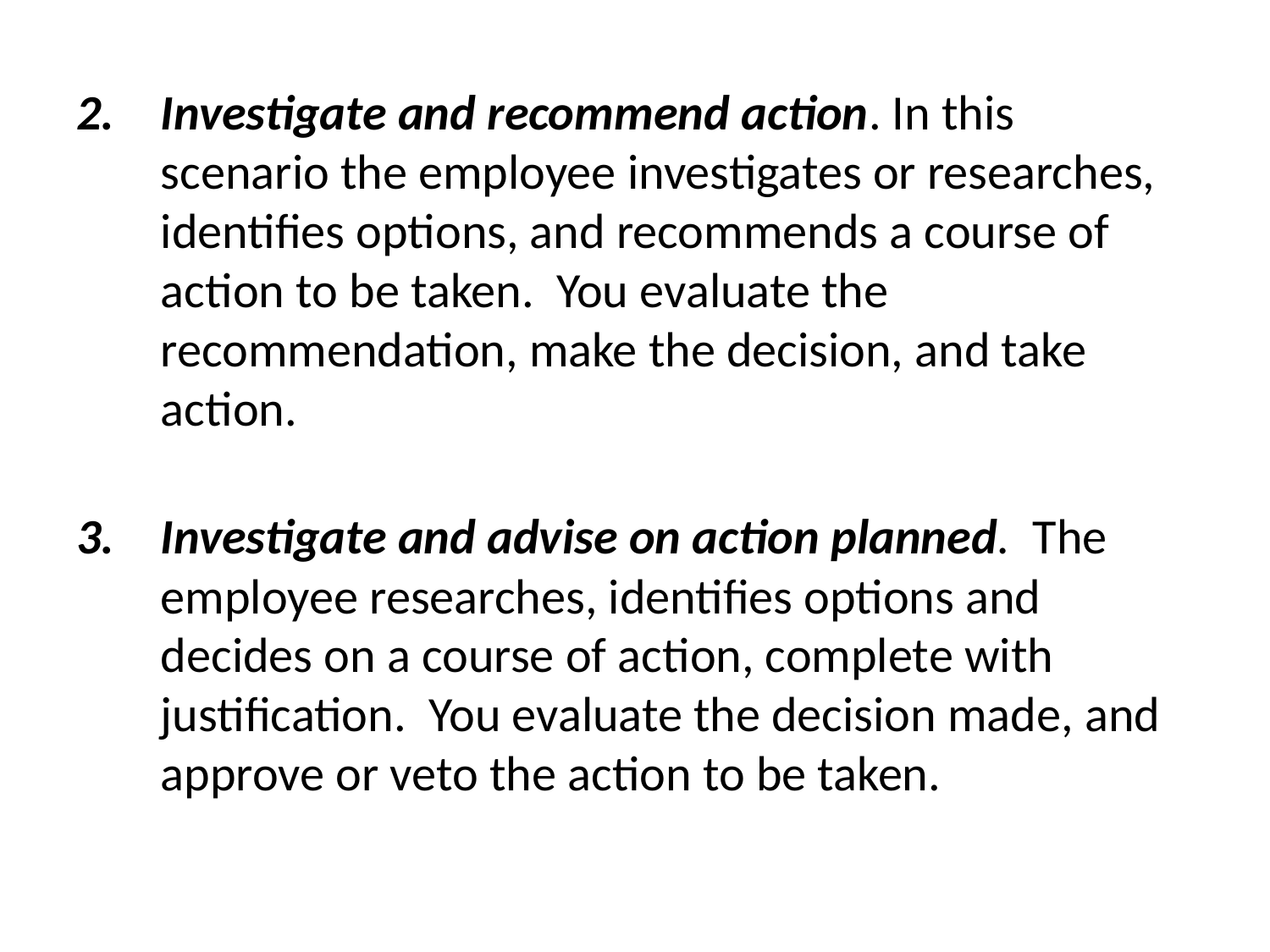

Investigate and recommend action. In this scenario the employee investigates or researches, identifies options, and recommends a course of action to be taken.  You evaluate the recommendation, make the decision, and take action.
Investigate and advise on action planned.  The employee researches, identifies options and decides on a course of action, complete with justification.  You evaluate the decision made, and approve or veto the action to be taken.